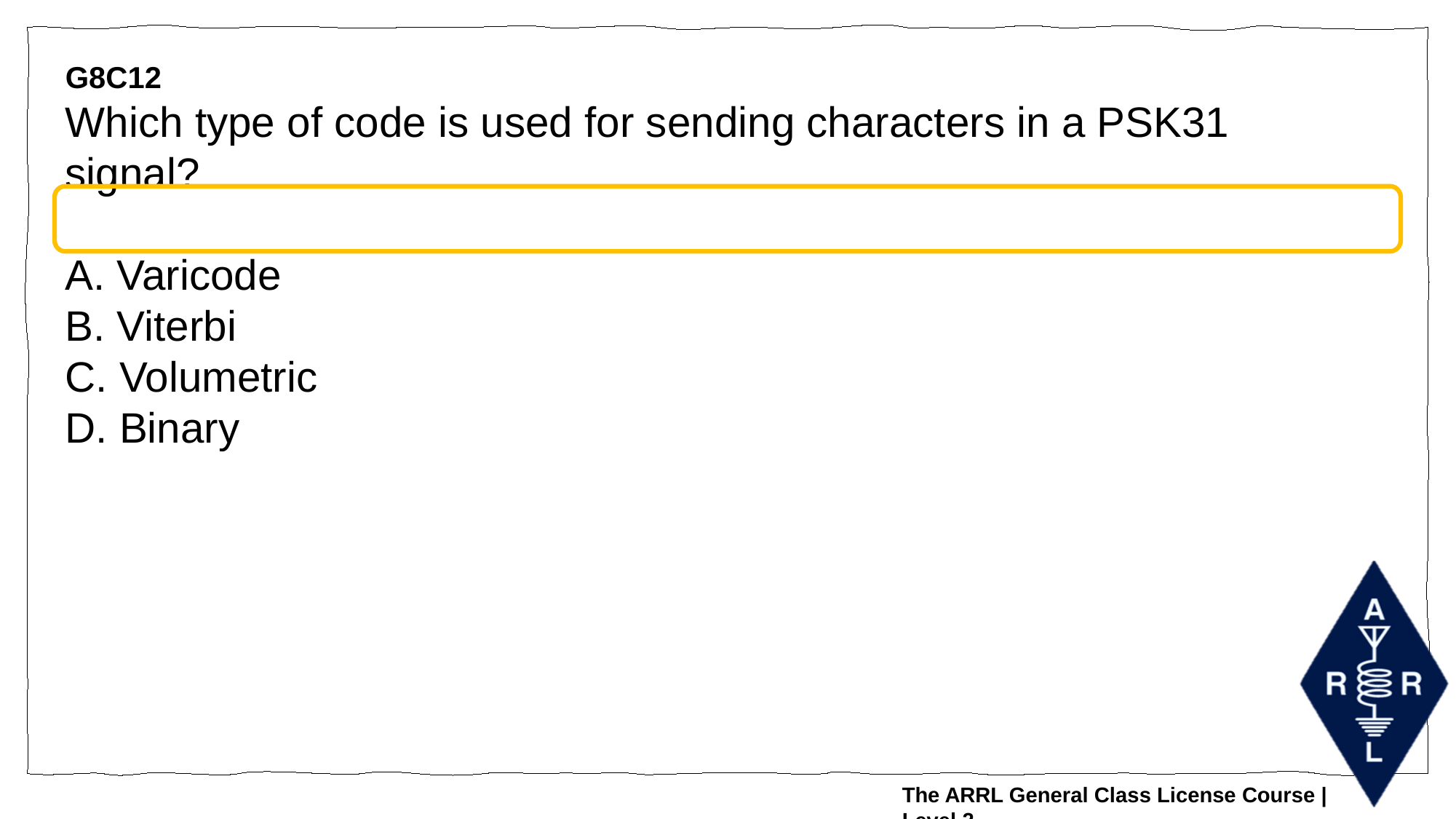

G8C12
Which type of code is used for sending characters in a PSK31 signal?

A. Varicode
B. Viterbi
C. Volumetric
D. Binary